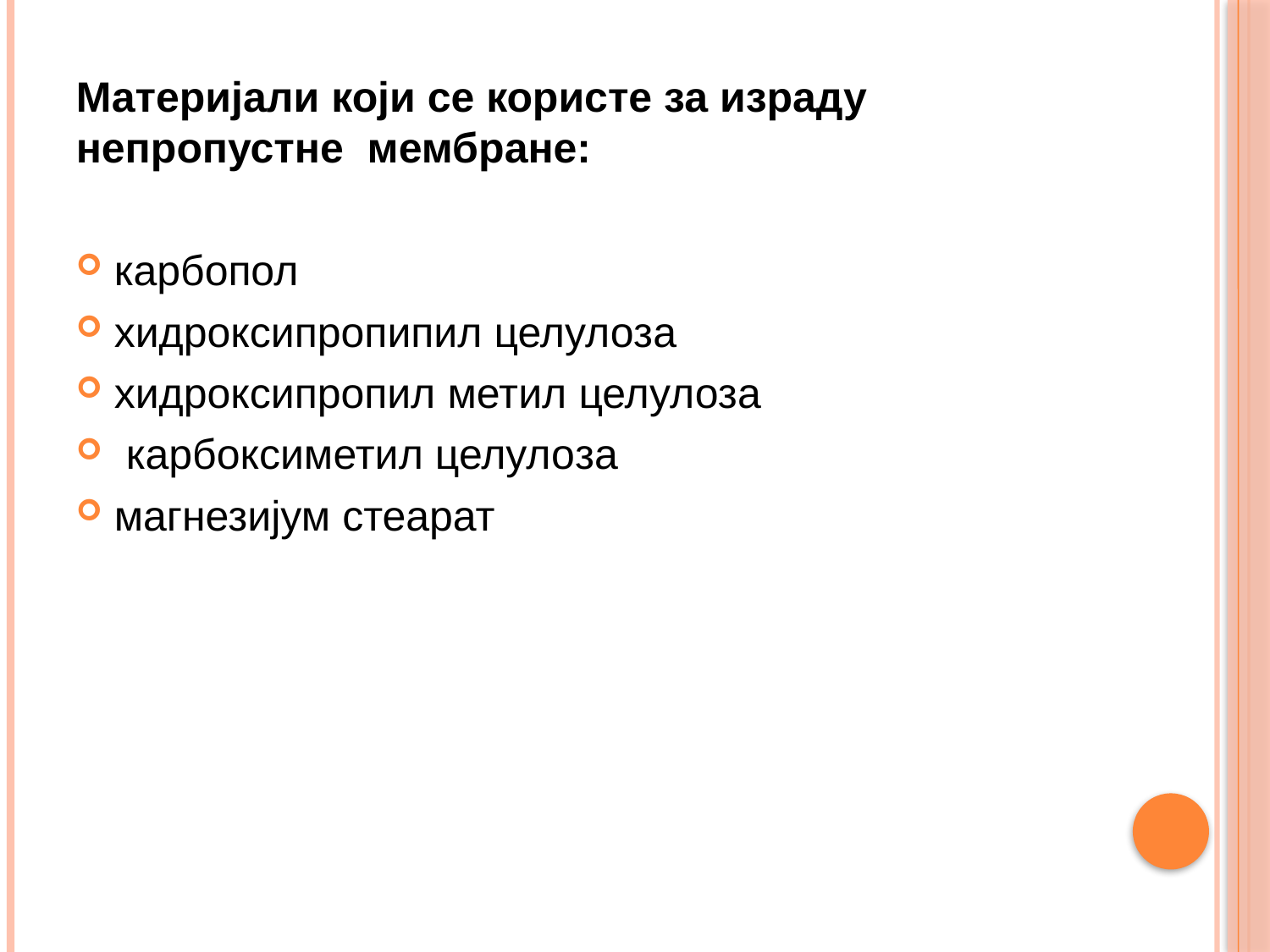

Материјали који се користе за израду непропустне  мембране:

карбопол
хидроксипропипил целулоза
хидроксипропил метил целулоза
 карбоксиметил целулоза
магнезијум стеарат